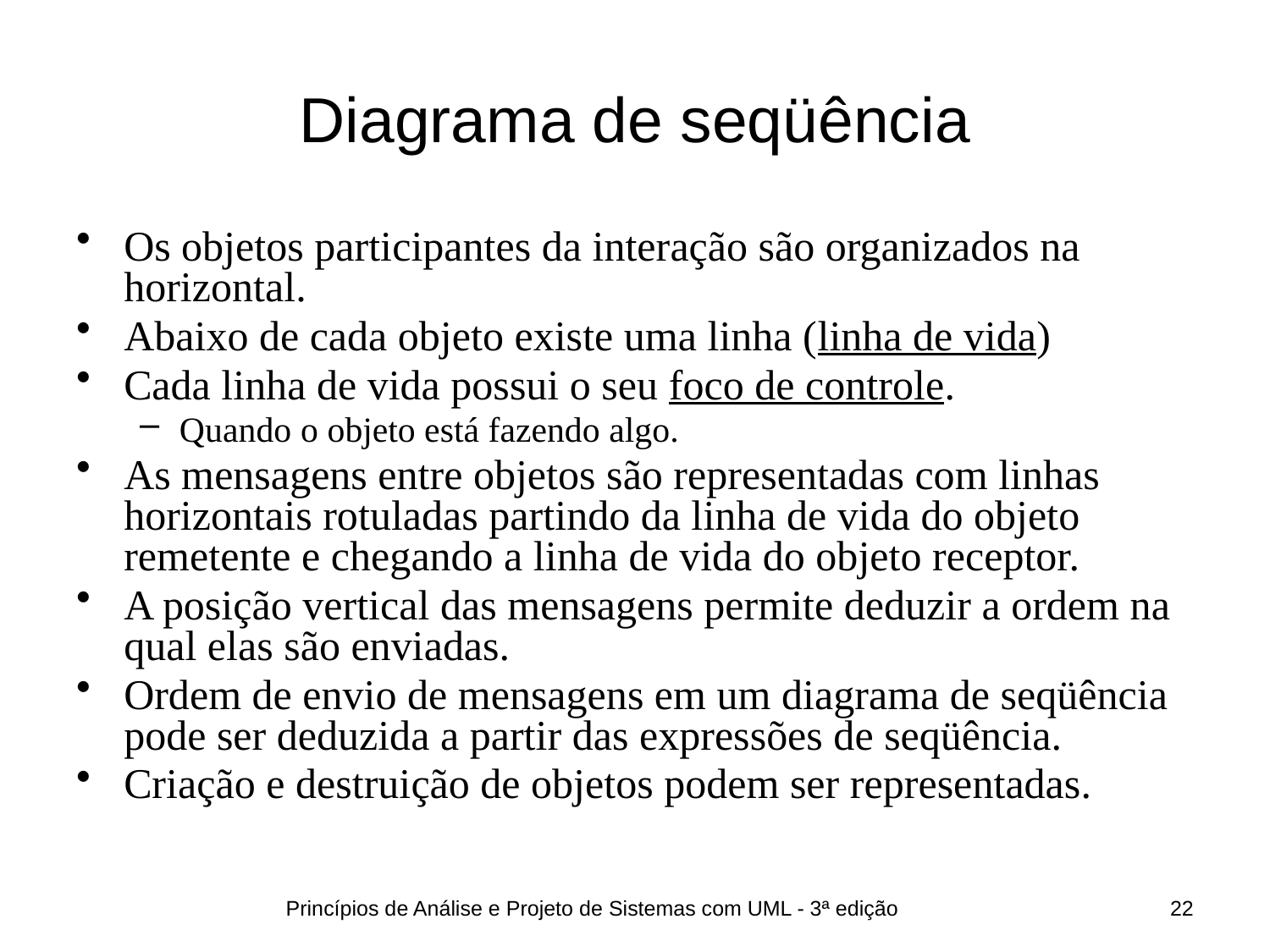

# Diagrama de seqüência
Os objetos participantes da interação são organizados na horizontal.
Abaixo de cada objeto existe uma linha (linha de vida)
Cada linha de vida possui o seu foco de controle.
Quando o objeto está fazendo algo.
As mensagens entre objetos são representadas com linhas horizontais rotuladas partindo da linha de vida do objeto remetente e chegando a linha de vida do objeto receptor.
A posição vertical das mensagens permite deduzir a ordem na qual elas são enviadas.
Ordem de envio de mensagens em um diagrama de seqüência pode ser deduzida a partir das expressões de seqüência.
Criação e destruição de objetos podem ser representadas.
Princípios de Análise e Projeto de Sistemas com UML - 3ª edição
22